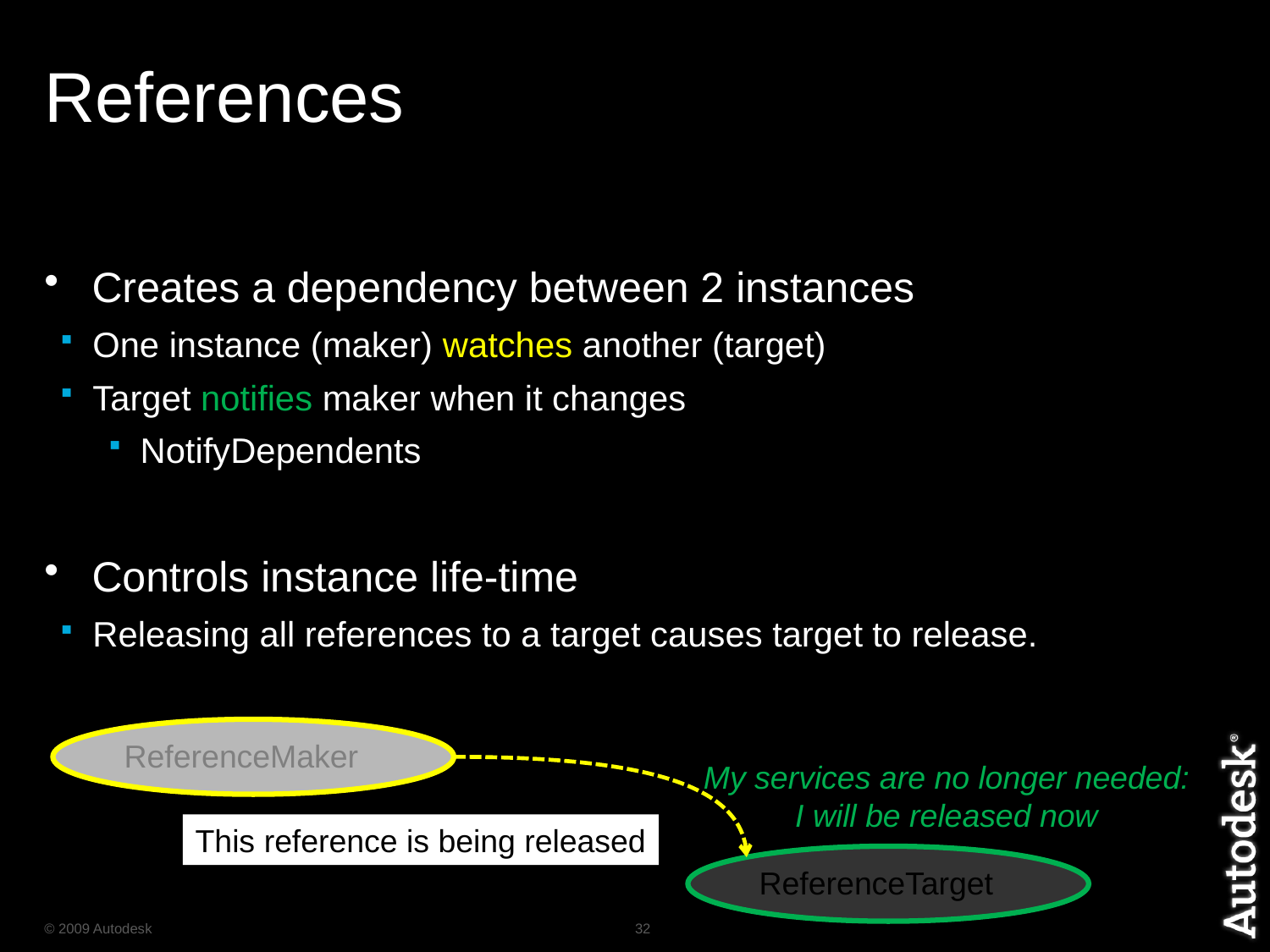

# References

Creates a dependency between 2 instances
One instance (maker) watches another (target)
Target notifies maker when it changes
NotifyDependents

Controls instance life-time
Releasing all references to a target causes target to release.

ReferenceMaker
My services are no longer needed:
I will be released now
This reference is being released
ReferenceTarget